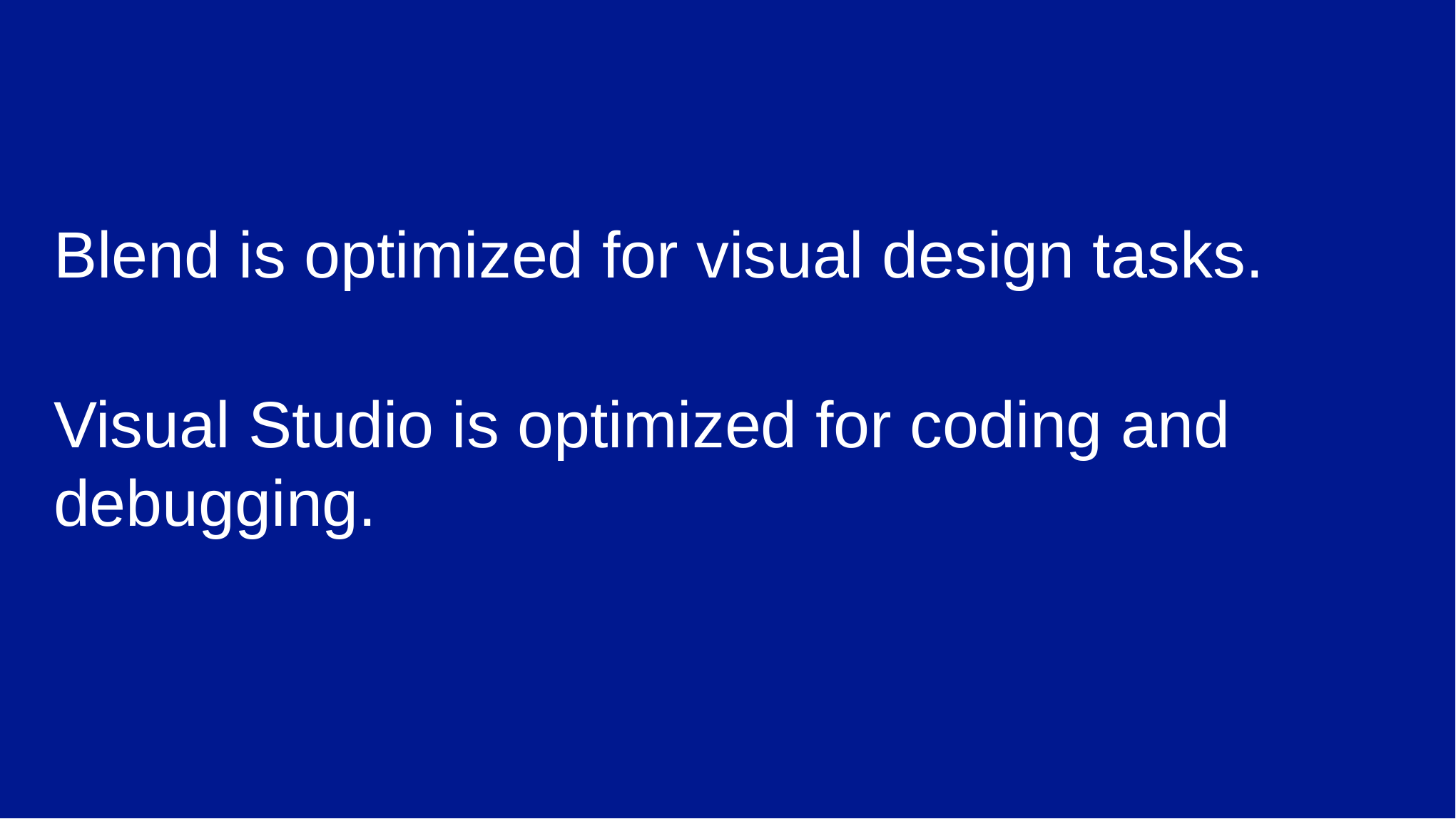

Blend is optimized for visual design tasks.
Visual Studio is optimized for coding and debugging.